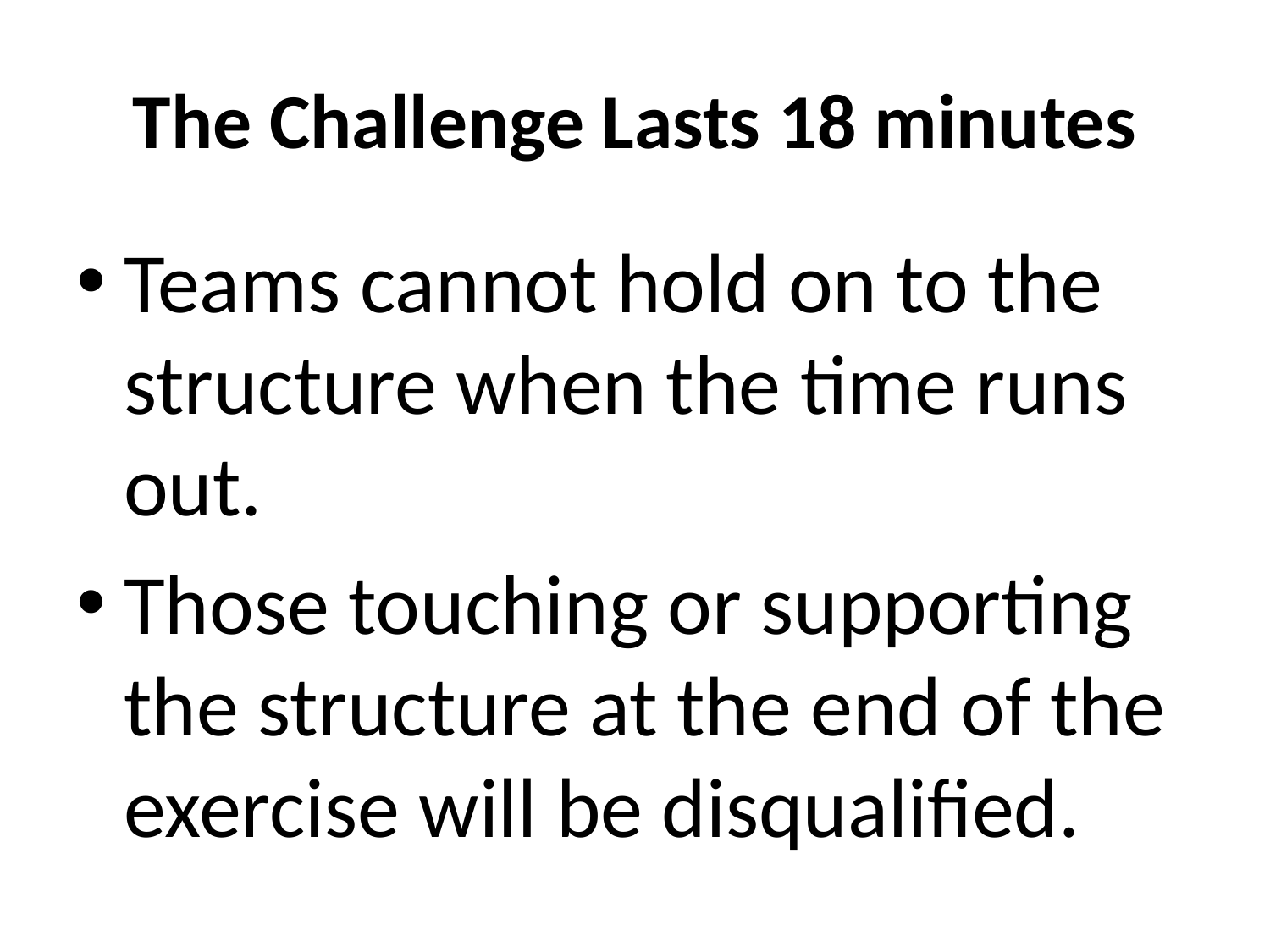

# The Challenge Lasts 18 minutes
Teams cannot hold on to the structure when the time runs out.
Those touching or supporting the structure at the end of the exercise will be disqualified.